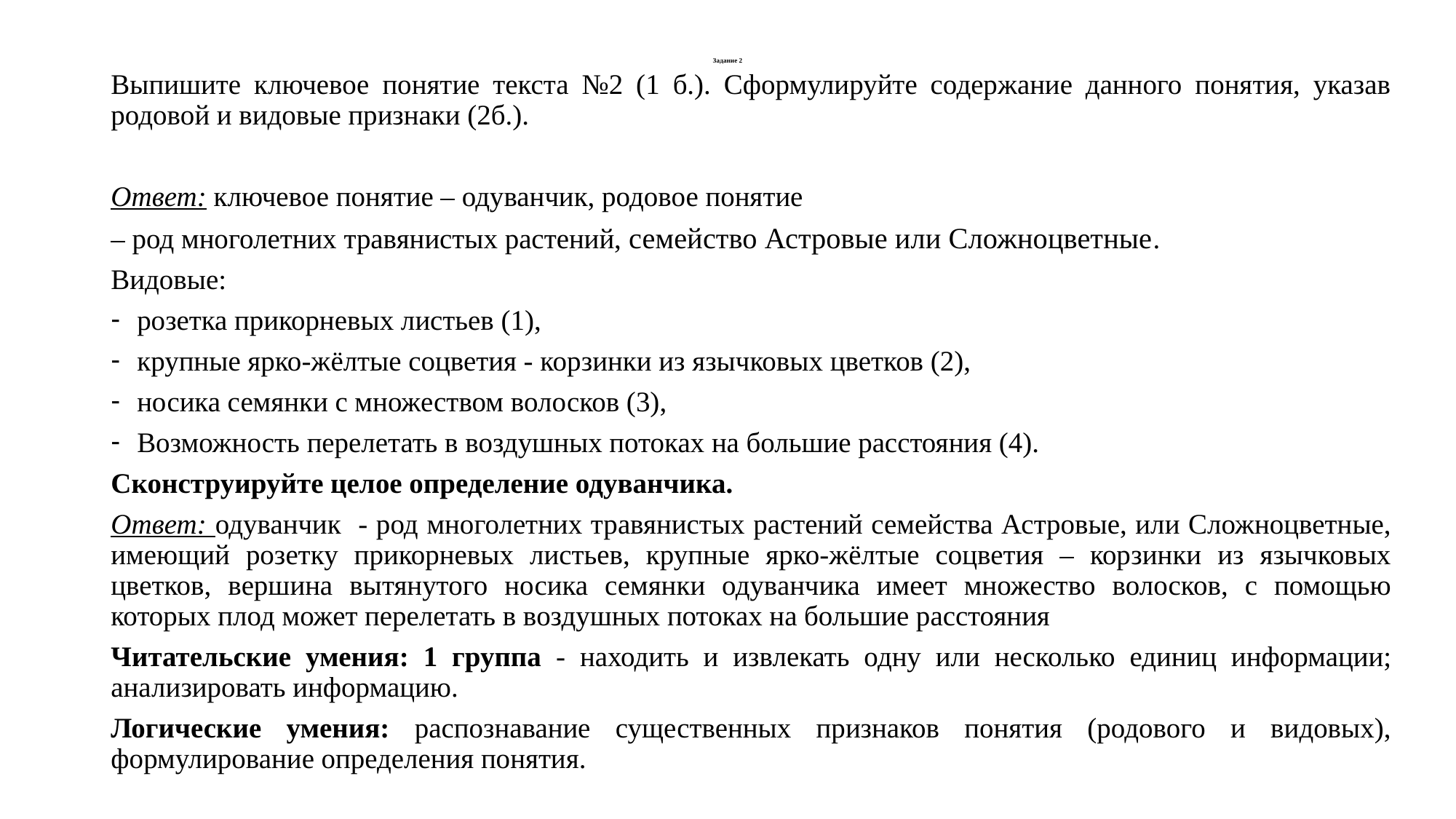

# Задание 2
Выпишите ключевое понятие текста №2 (1 б.). Сформулируйте содержание данного понятия, указав родовой и видовые признаки (2б.).

Ответ: ключевое понятие – одуванчик, родовое понятие
– род многолетних травянистых растений, семейство Астровые или Сложноцветные.
Видовые:
розетка прикорневых листьев (1),
крупные ярко-жёлтые соцветия - корзинки из язычковых цветков (2),
носика семянки с множеством волосков (3),
Возможность перелетать в воздушных потоках на большие расстояния (4).
Сконструируйте целое определение одуванчика.
Ответ: одуванчик  - род многолетних травянистых растений семейства Астровые, или Сложноцветные, имеющий розетку прикорневых листьев, крупные ярко-жёлтые соцветия – корзинки из язычковых цветков, вершина вытянутого носика семянки одуванчика имеет множество волосков, с помощью которых плод может перелетать в воздушных потоках на большие расстояния
Читательские умения: 1 группа - находить и извлекать одну или несколько единиц информации; анализировать информацию.
Логические умения: распознавание существенных признаков понятия (родового и видовых), формулирование определения понятия.